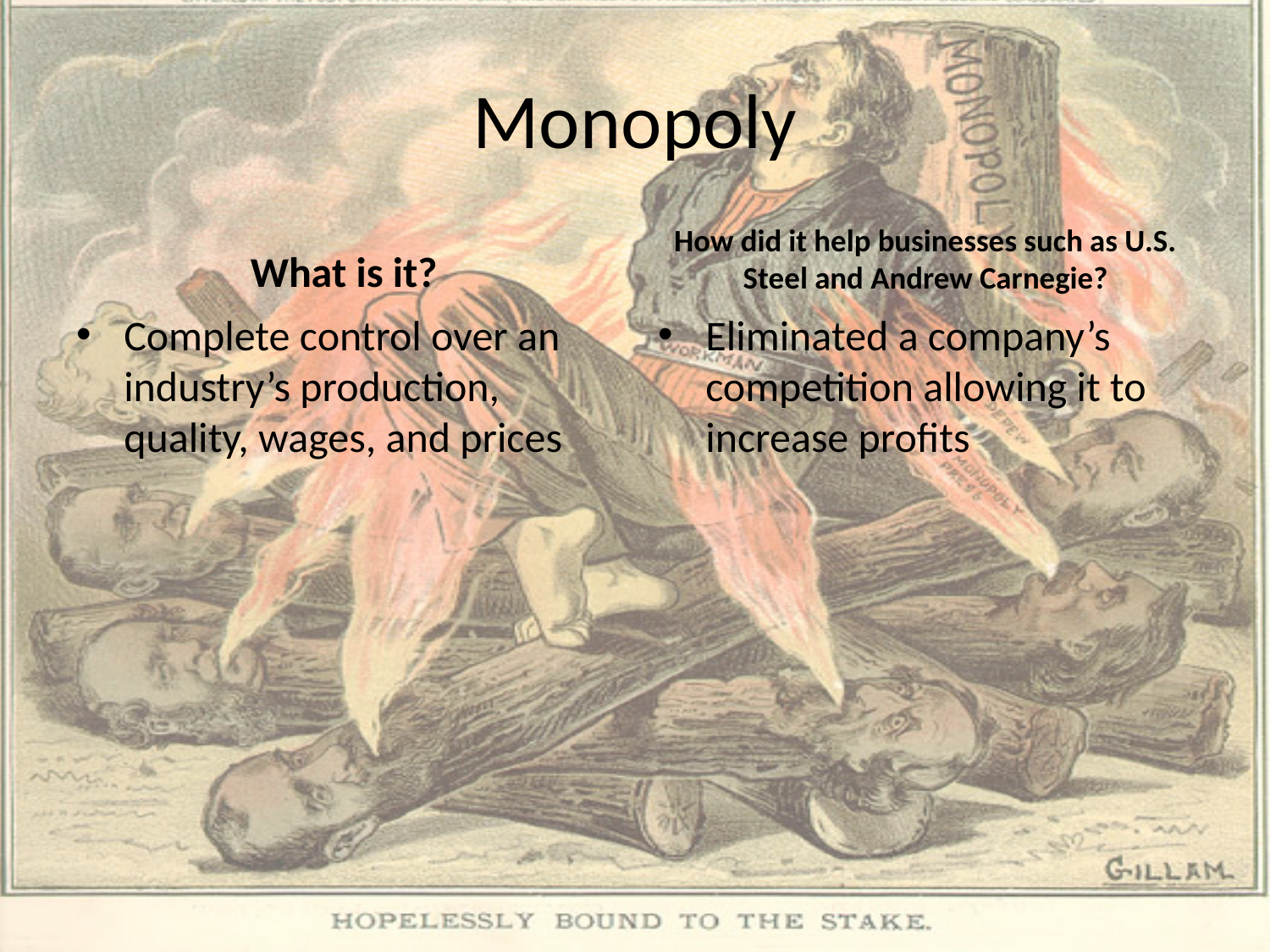

# Monopoly
What is it?
How did it help businesses such as U.S. Steel and Andrew Carnegie?
Complete control over an industry’s production, quality, wages, and prices
Eliminated a company’s competition allowing it to increase profits